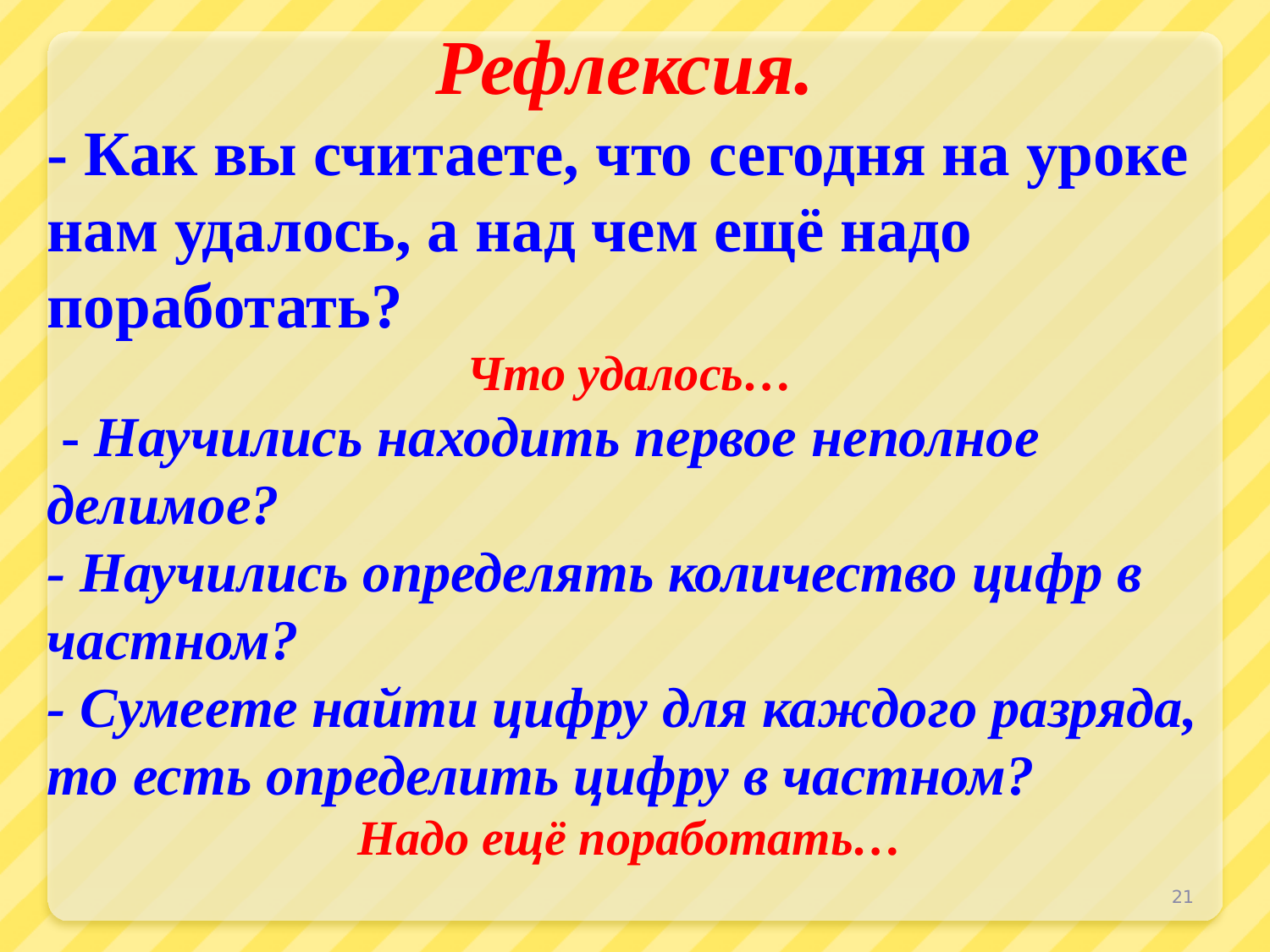

# Рефлексия.
- Как вы считаете, что сегодня на уроке нам удалось, а над чем ещё надо поработать?
Что удалось…
 - Научились находить первое неполное делимое?
- Научились определять количество цифр в частном?
- Сумеете найти цифру для каждого разряда, то есть определить цифру в частном?
Надо ещё поработать…

21